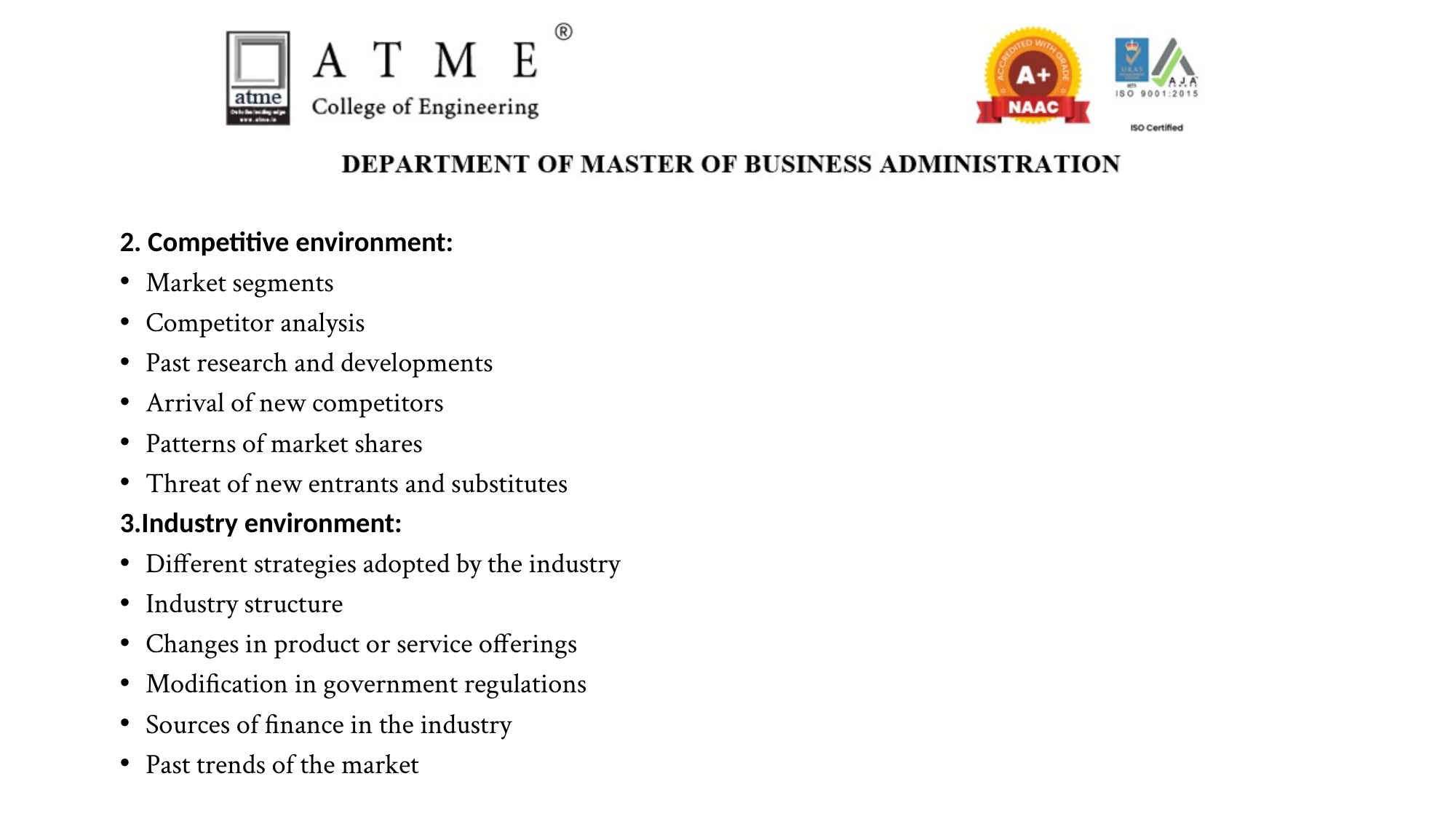

2. Competitive environment:
Market segments
Competitor analysis
Past research and developments
Arrival of new competitors
Patterns of market shares
Threat of new entrants and substitutes
3.Industry environment:
Different strategies adopted by the industry
Industry structure
Changes in product or service offerings
Modification in government regulations
Sources of finance in the industry
Past trends of the market